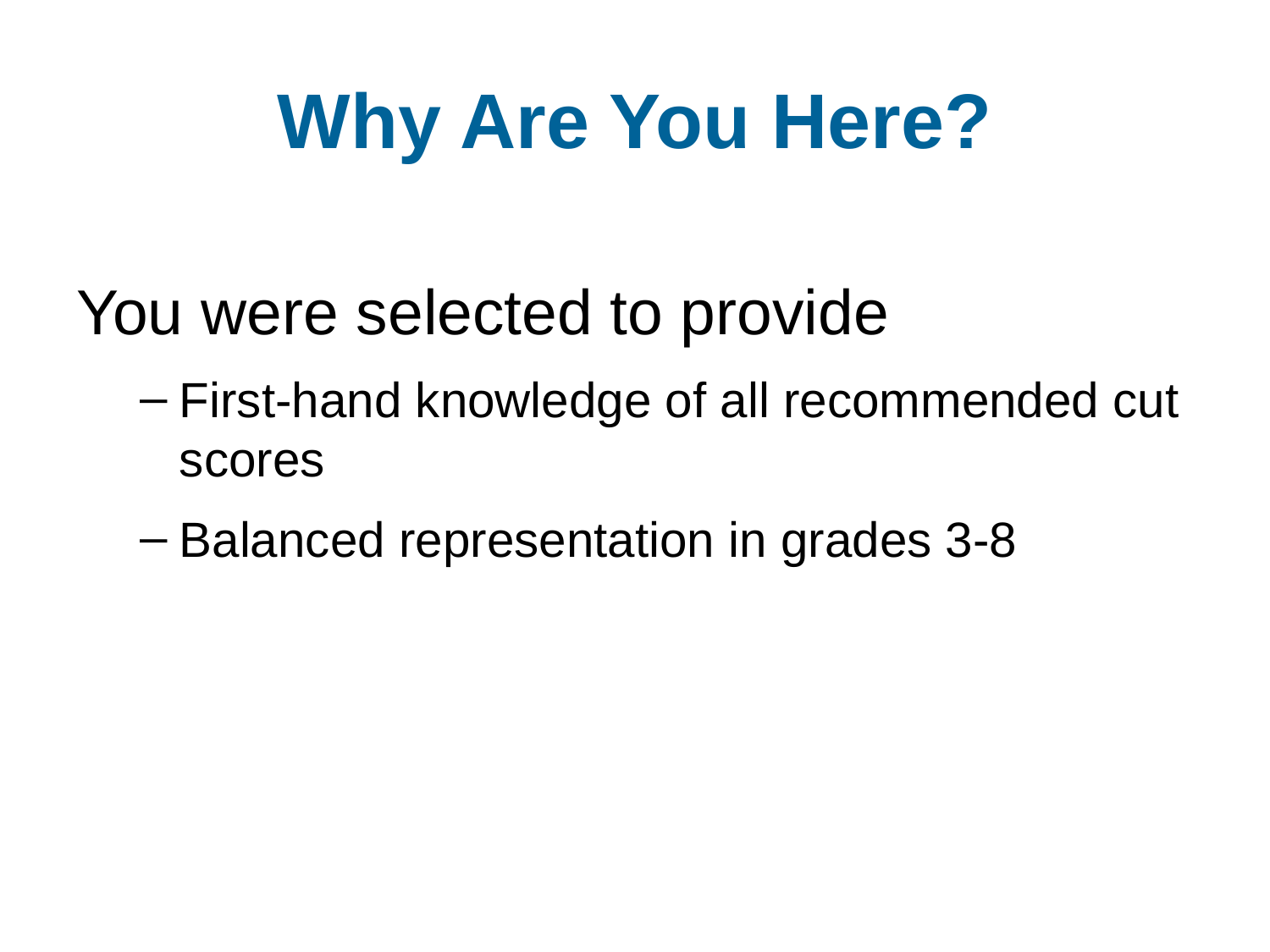

# Why Are You Here?
You were selected to provide
First-hand knowledge of all recommended cut scores
Balanced representation in grades 3-8